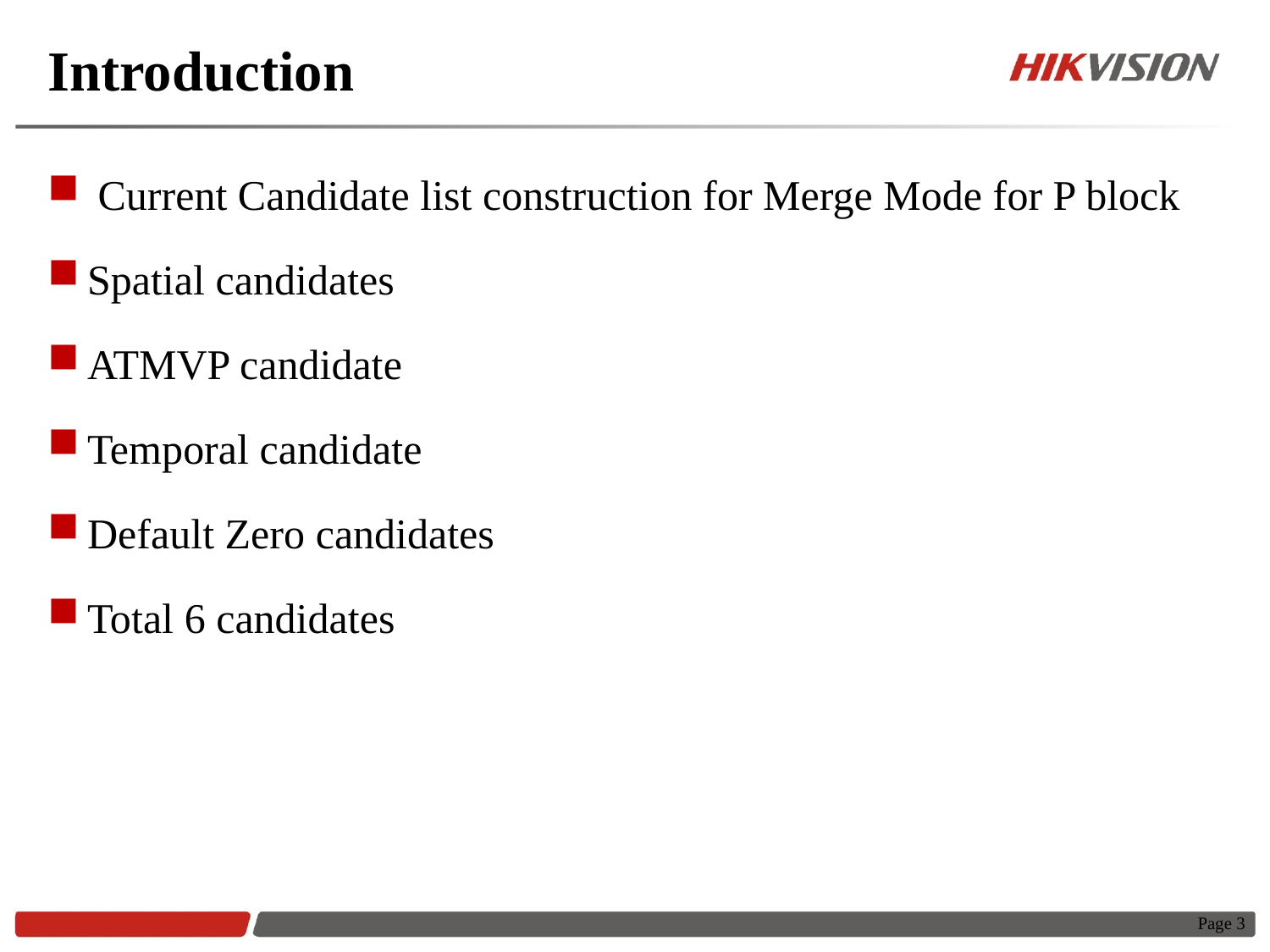

# Introduction
 Current Candidate list construction for Merge Mode for P block
Spatial candidates
ATMVP candidate
Temporal candidate
Default Zero candidates
Total 6 candidates
Page 3